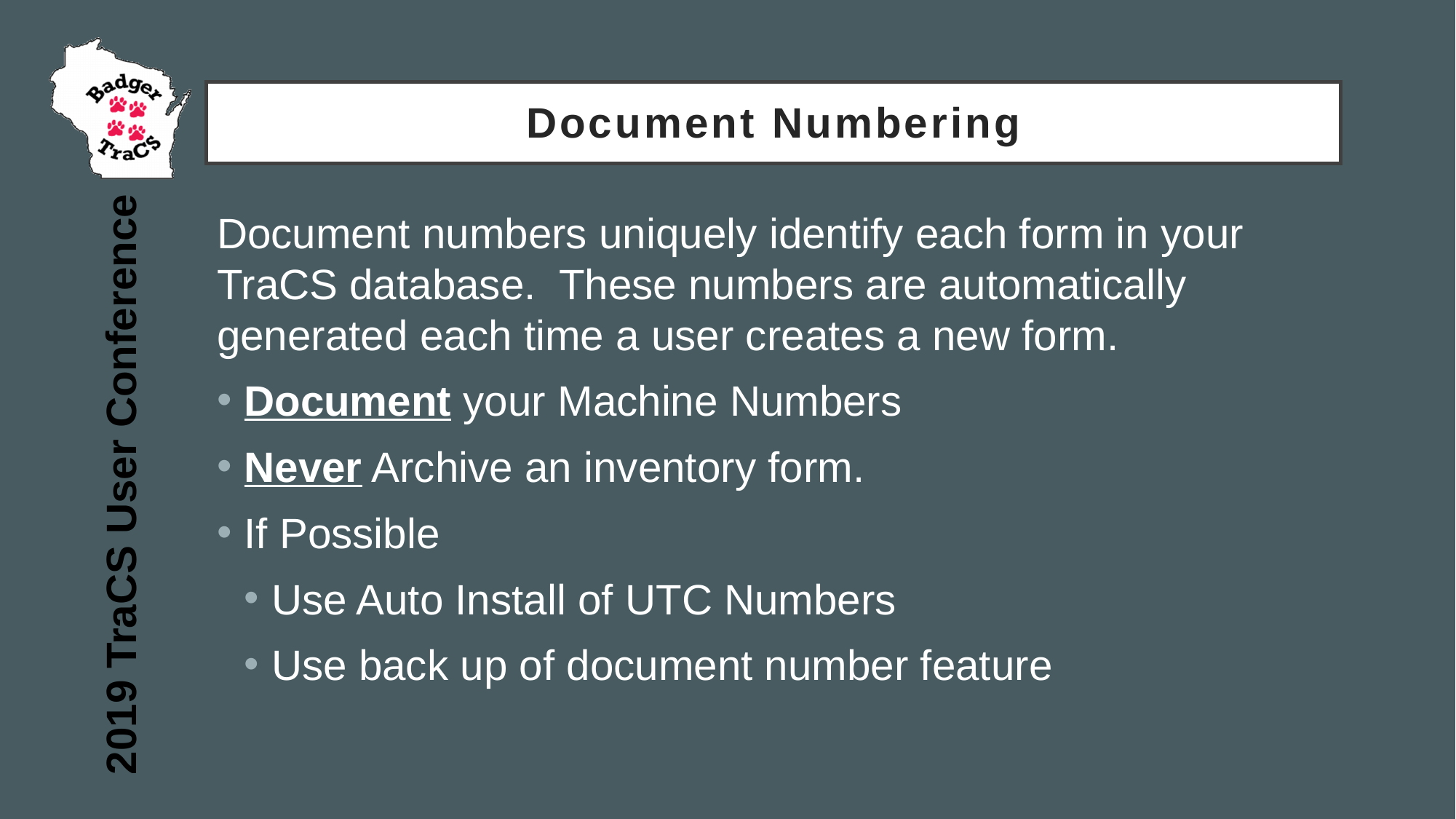

# Document Numbering
Document numbers uniquely identify each form in your TraCS database.  These numbers are automatically generated each time a user creates a new form.
Document your Machine Numbers
Never Archive an inventory form.
If Possible
Use Auto Install of UTC Numbers
Use back up of document number feature